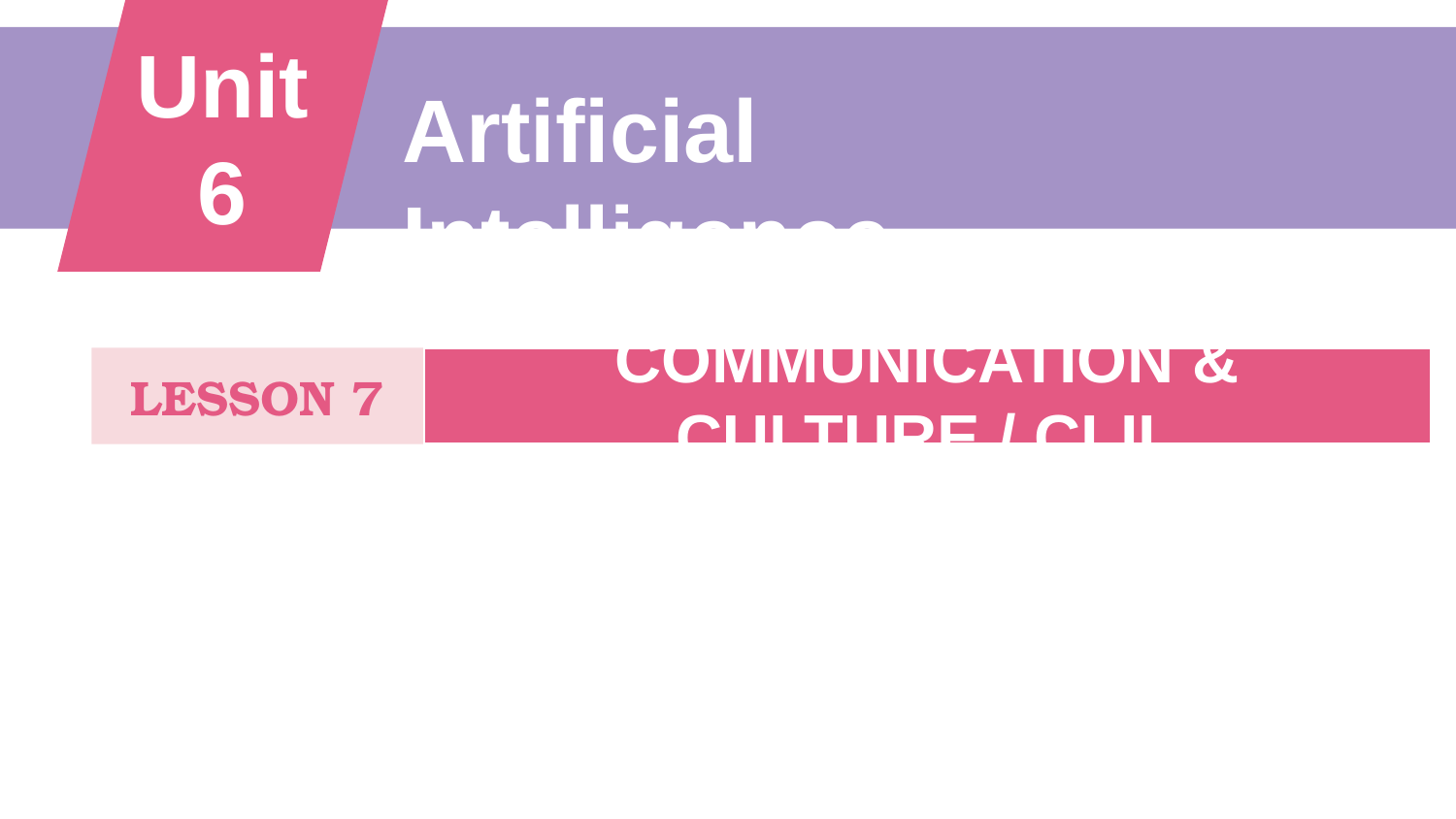

Unit 6

Artificial Intelligence
COMMUNICATION & CULTURE / CLIL
LESSON 7